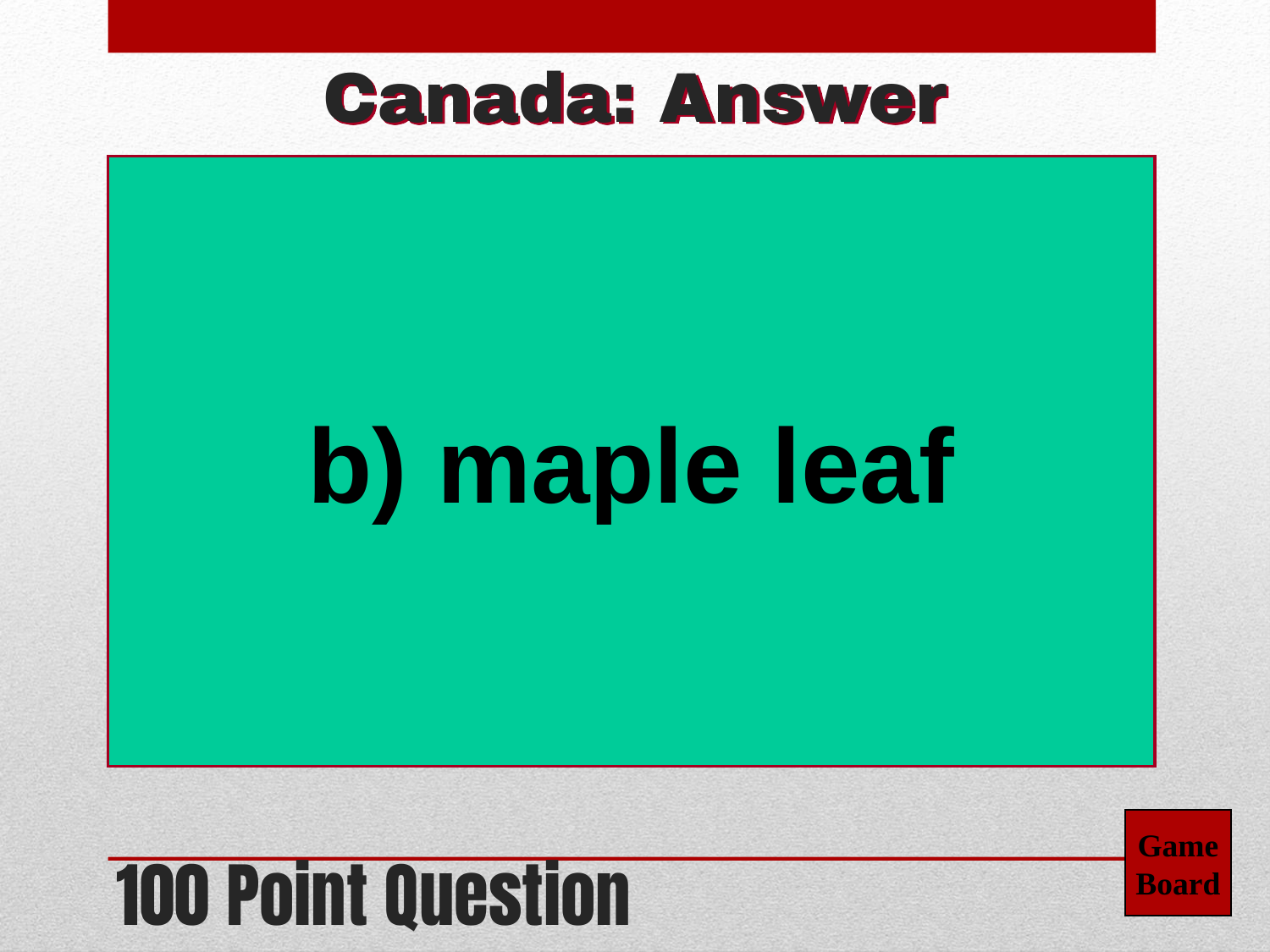

Canada: Answer
b) maple leaf
Game
Board
100 Point Question